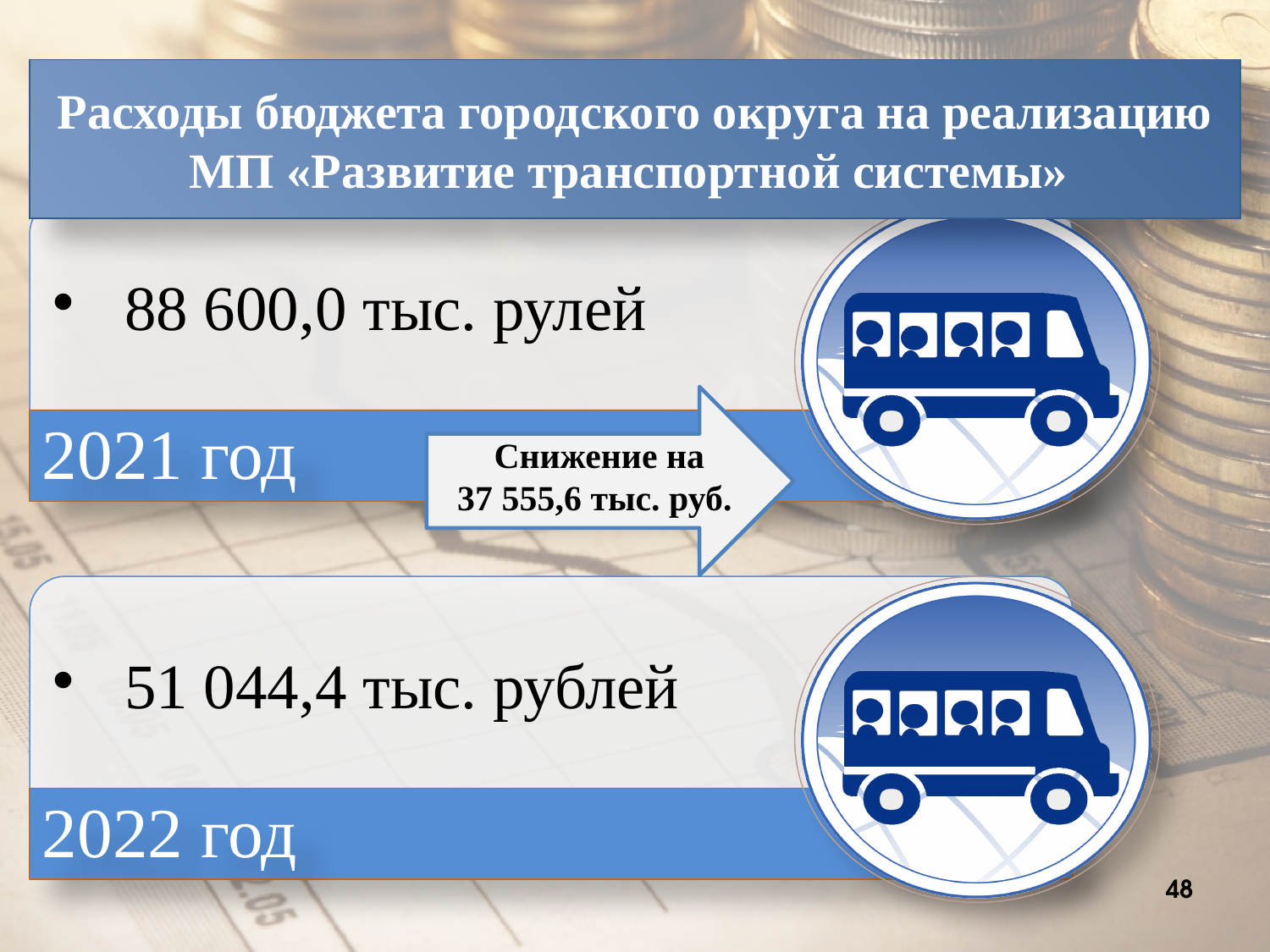

Расходы бюджета городского округа на реализацию
МП «Развитие транспортной системы»
2021 год
2022 год
  88 600,0 тыс. рулей
  51 044,4 тыс. рублей

  Снижение на
 37 555,6 тыс. руб.
48